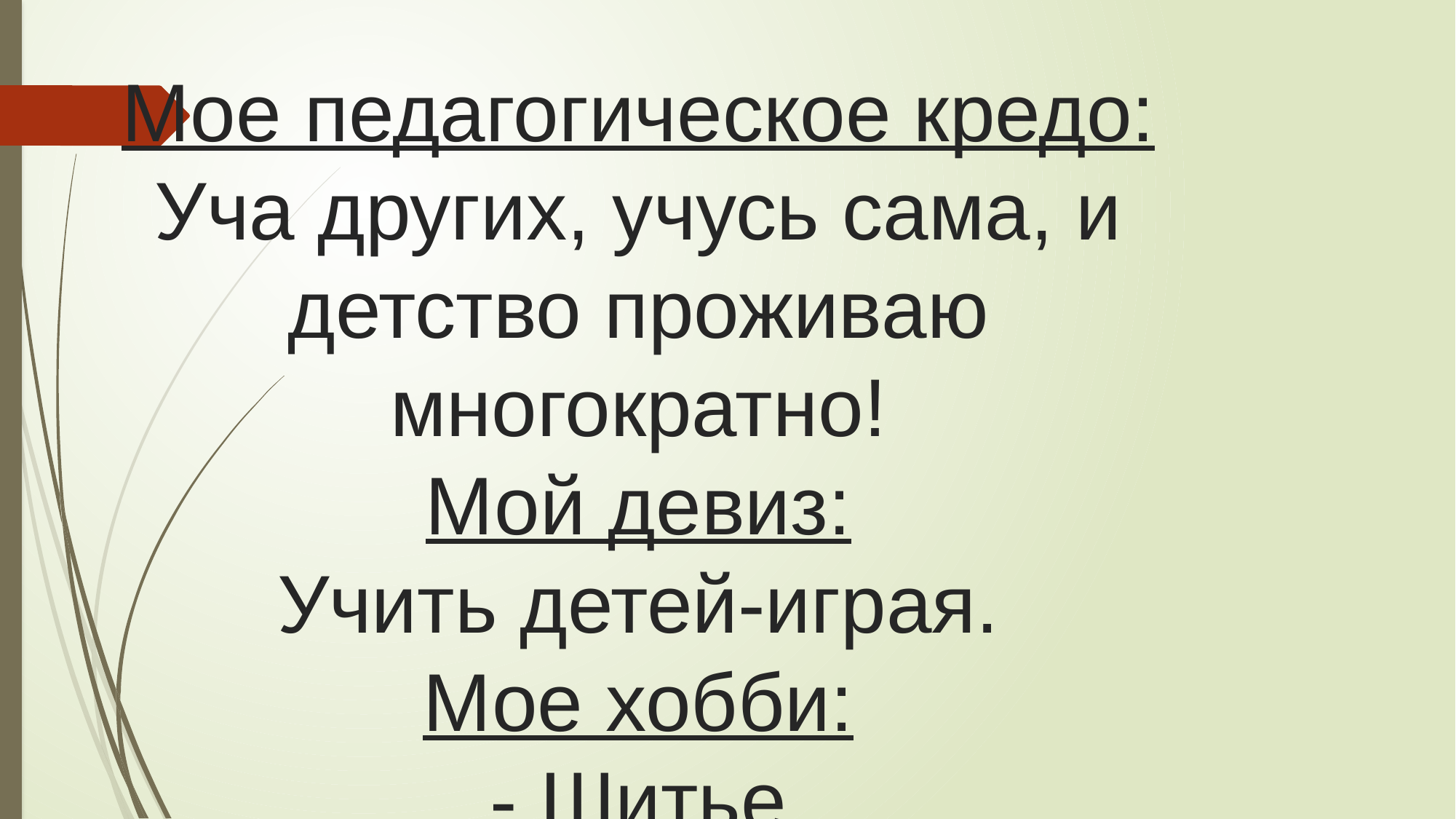

# Мое педагогическое кредо: Уча других, учусь сама, и детство проживаю многократно! Мой девиз: Учить детей-играя. Мое хобби: - Шитье